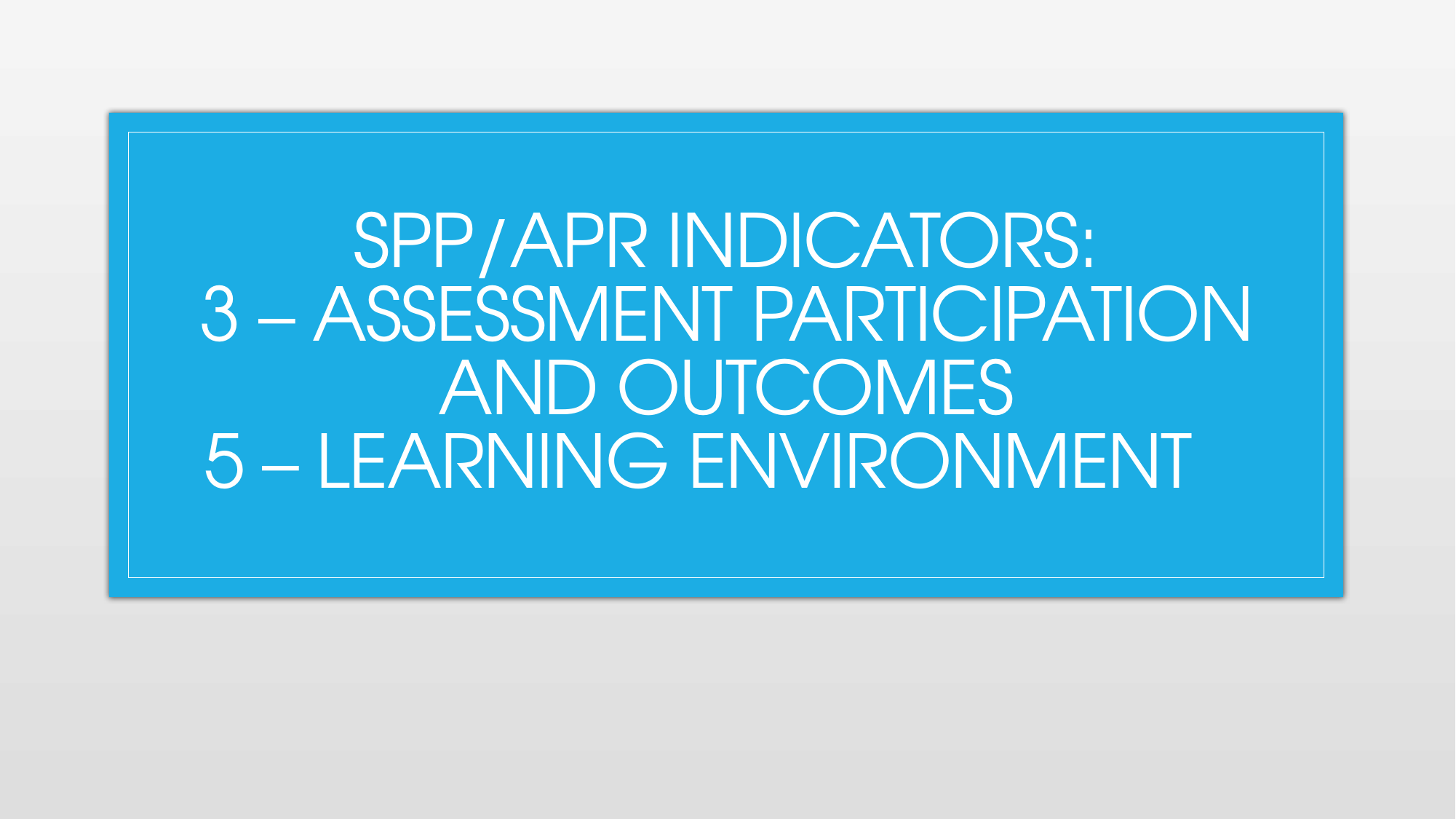

# SPP/APR Indicators: 3 – Assessment participation and outcomes 5 – Learning environment